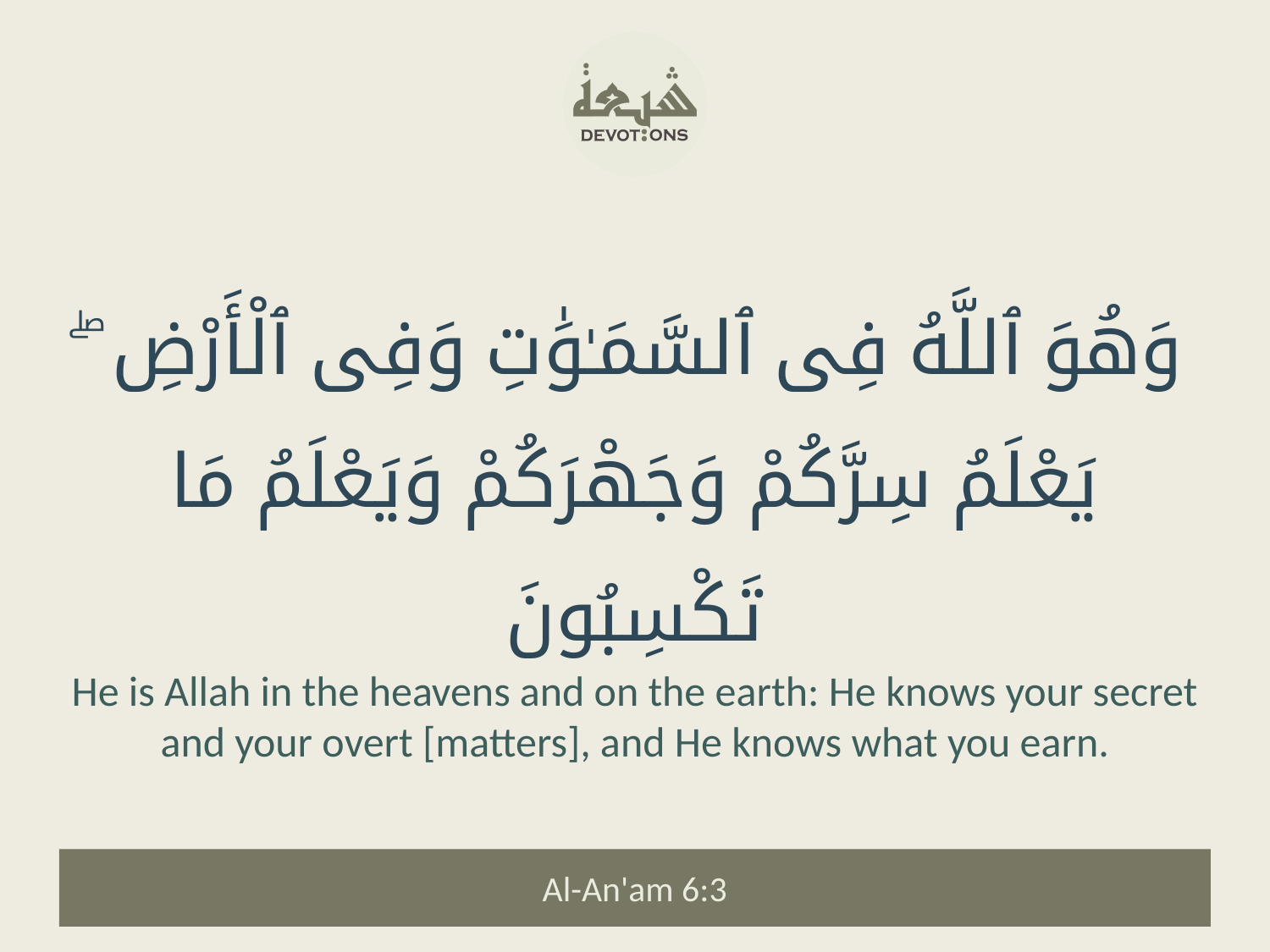

وَهُوَ ٱللَّهُ فِى ٱلسَّمَـٰوَٰتِ وَفِى ٱلْأَرْضِ ۖ يَعْلَمُ سِرَّكُمْ وَجَهْرَكُمْ وَيَعْلَمُ مَا تَكْسِبُونَ
He is Allah in the heavens and on the earth: He knows your secret and your overt [matters], and He knows what you earn.
Al-An'am 6:3